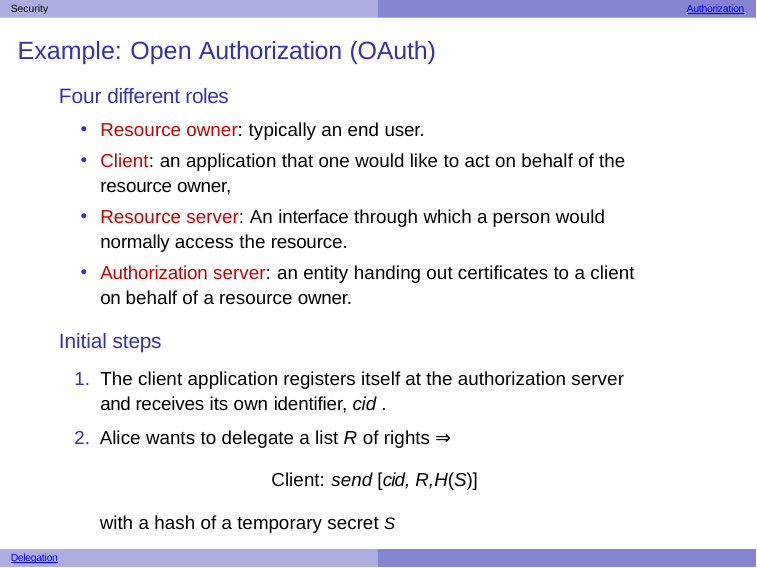

Security	Authorization
# Example: Open Authorization (OAuth)
Four different roles
Resource owner: typically an end user.
Client: an application that one would like to act on behalf of the resource owner,
Resource server: An interface through which a person would normally access the resource.
Authorization server: an entity handing out certificates to a client on behalf of a resource owner.
Initial steps
The client application registers itself at the authorization server and receives its own identifier, cid .
Alice wants to delegate a list R of rights ⇒
Client: send [cid, R,H(S)]
with a hash of a temporary secret S

Delegation